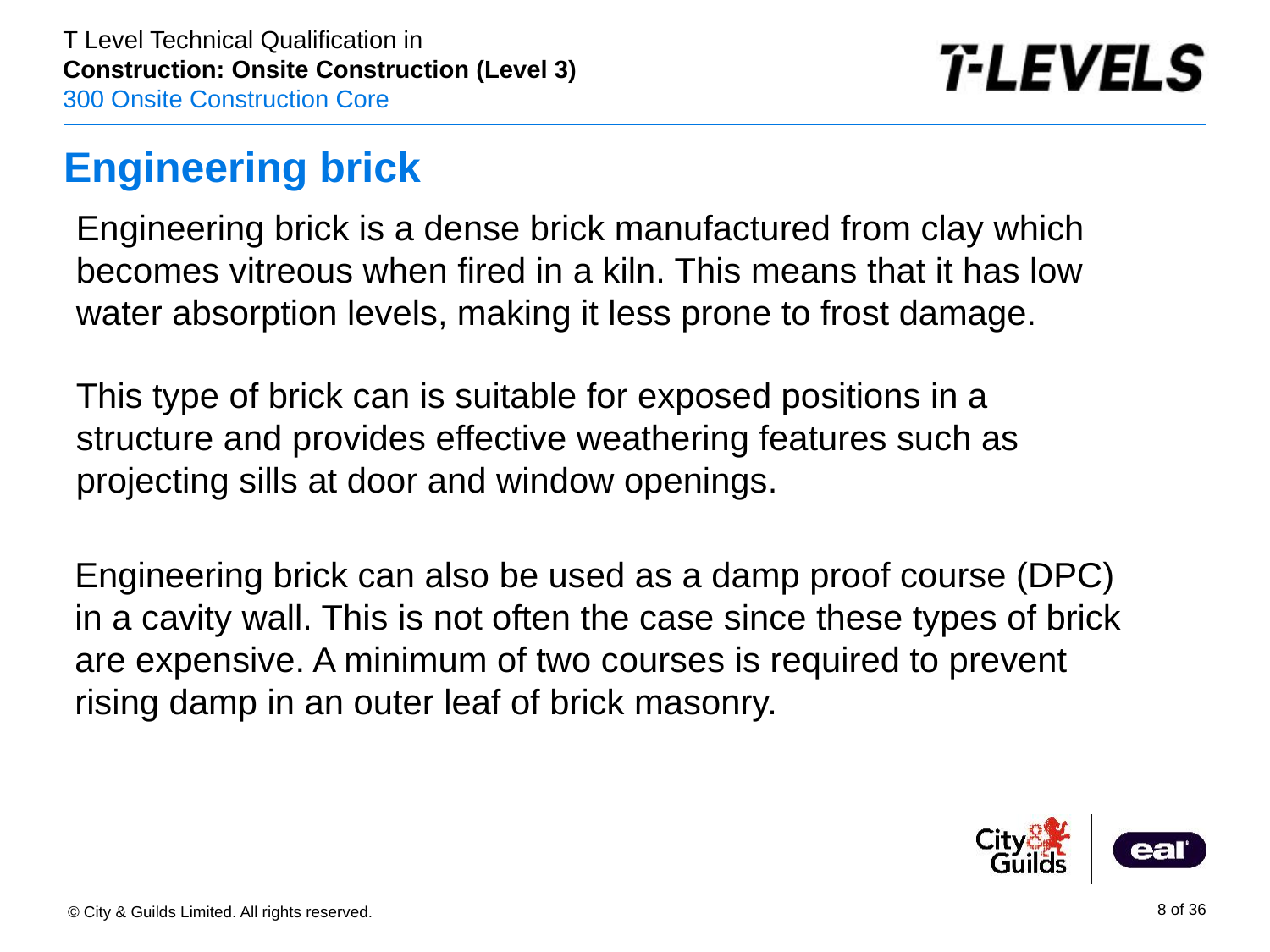

# Engineering brick
Engineering brick is a dense brick manufactured from clay which becomes vitreous when fired in a kiln. This means that it has low water absorption levels, making it less prone to frost damage.
This type of brick can is suitable for exposed positions in a structure and provides effective weathering features such as projecting sills at door and window openings.
Engineering brick can also be used as a damp proof course (DPC)
in a cavity wall. This is not often the case since these types of brick are expensive. A minimum of two courses is required to prevent rising damp in an outer leaf of brick masonry.